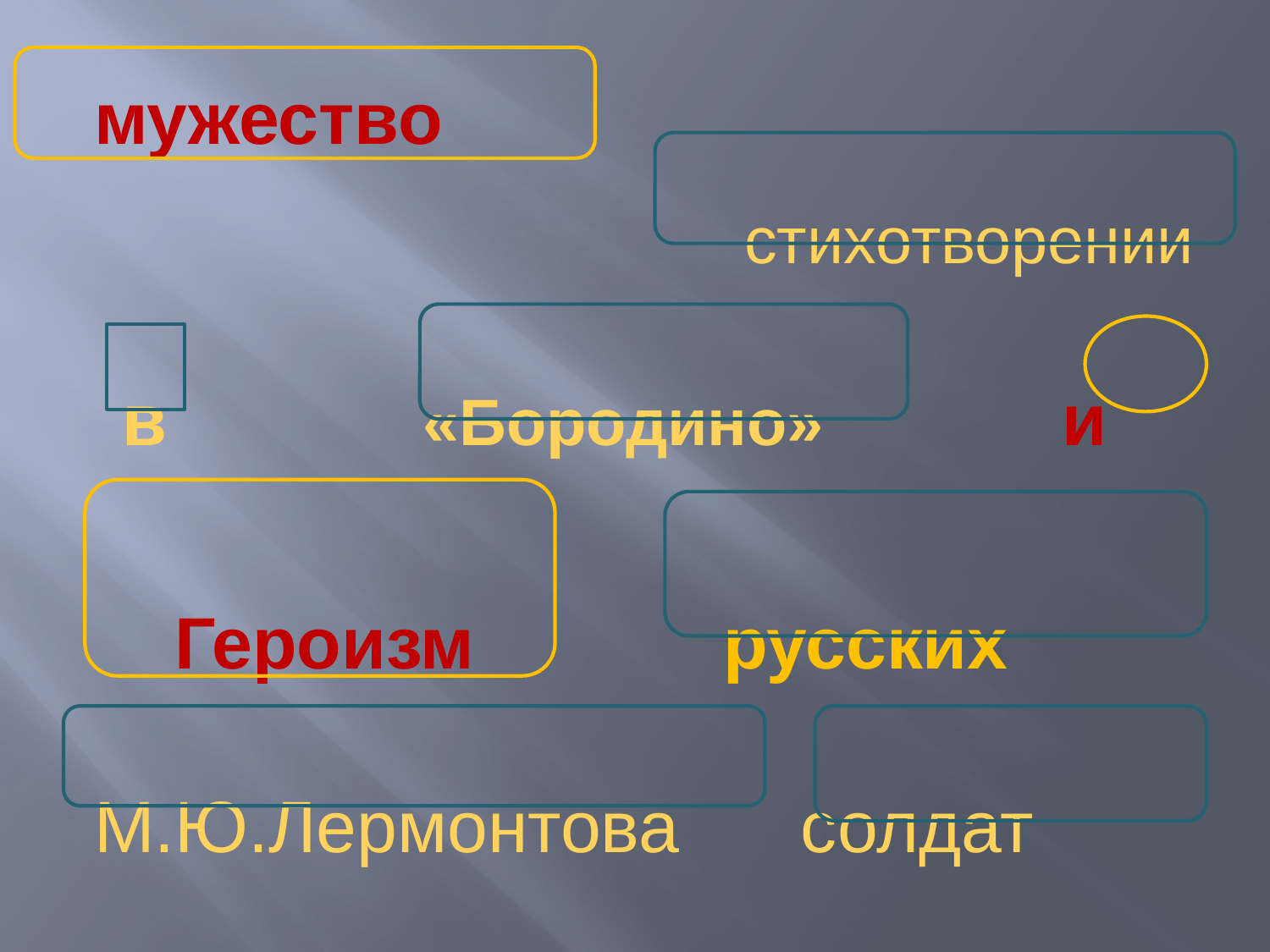

мужество
                                                                                                                                                                               стихотворении

    в                 «Бородино»             и

          Героизм                               русских

М.Ю.Лермонтова      солдат
#